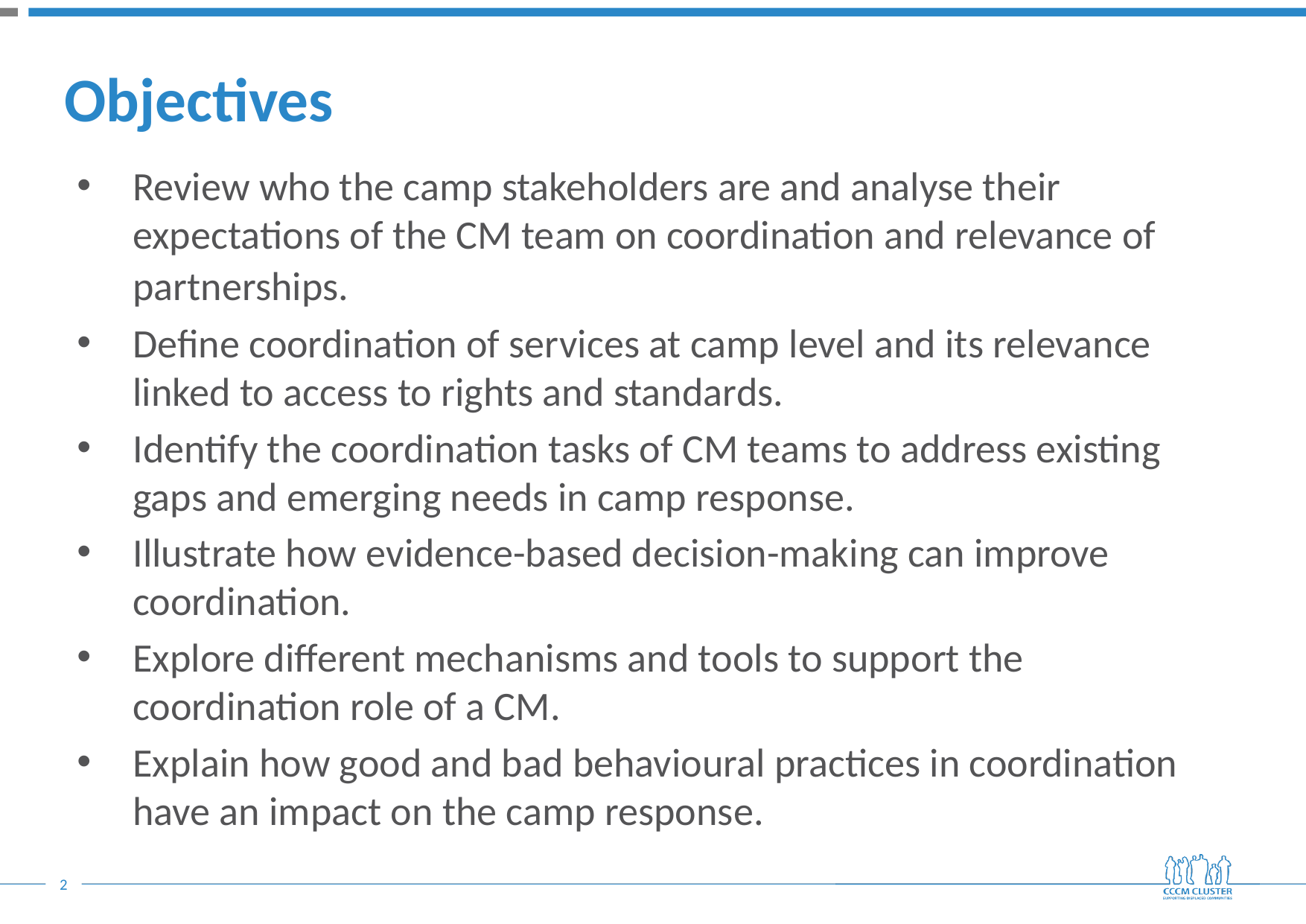

# Objectives
Review who the camp stakeholders are and analyse their expectations of the CM team on coordination and relevance of partnerships.
Define coordination of services at camp level and its relevance linked to access to rights and standards.
Identify the coordination tasks of CM teams to address existing gaps and emerging needs in camp response.
Illustrate how evidence-based decision-making can improve coordination.
Explore different mechanisms and tools to support the coordination role of a CM.
Explain how good and bad behavioural practices in coordination have an impact on the camp response.